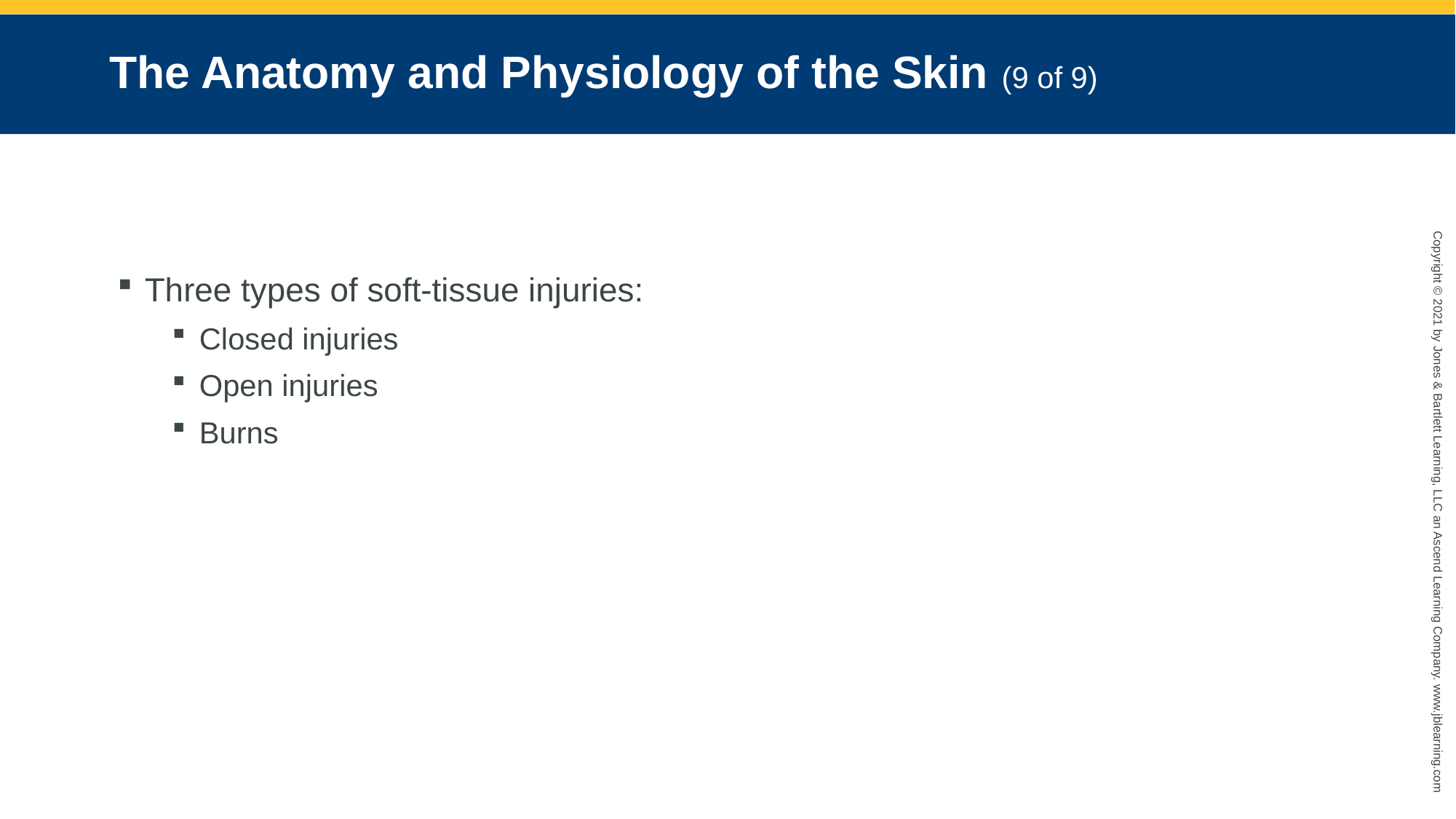

# The Anatomy and Physiology of the Skin (9 of 9)
Three types of soft-tissue injuries:
Closed injuries
Open injuries
Burns